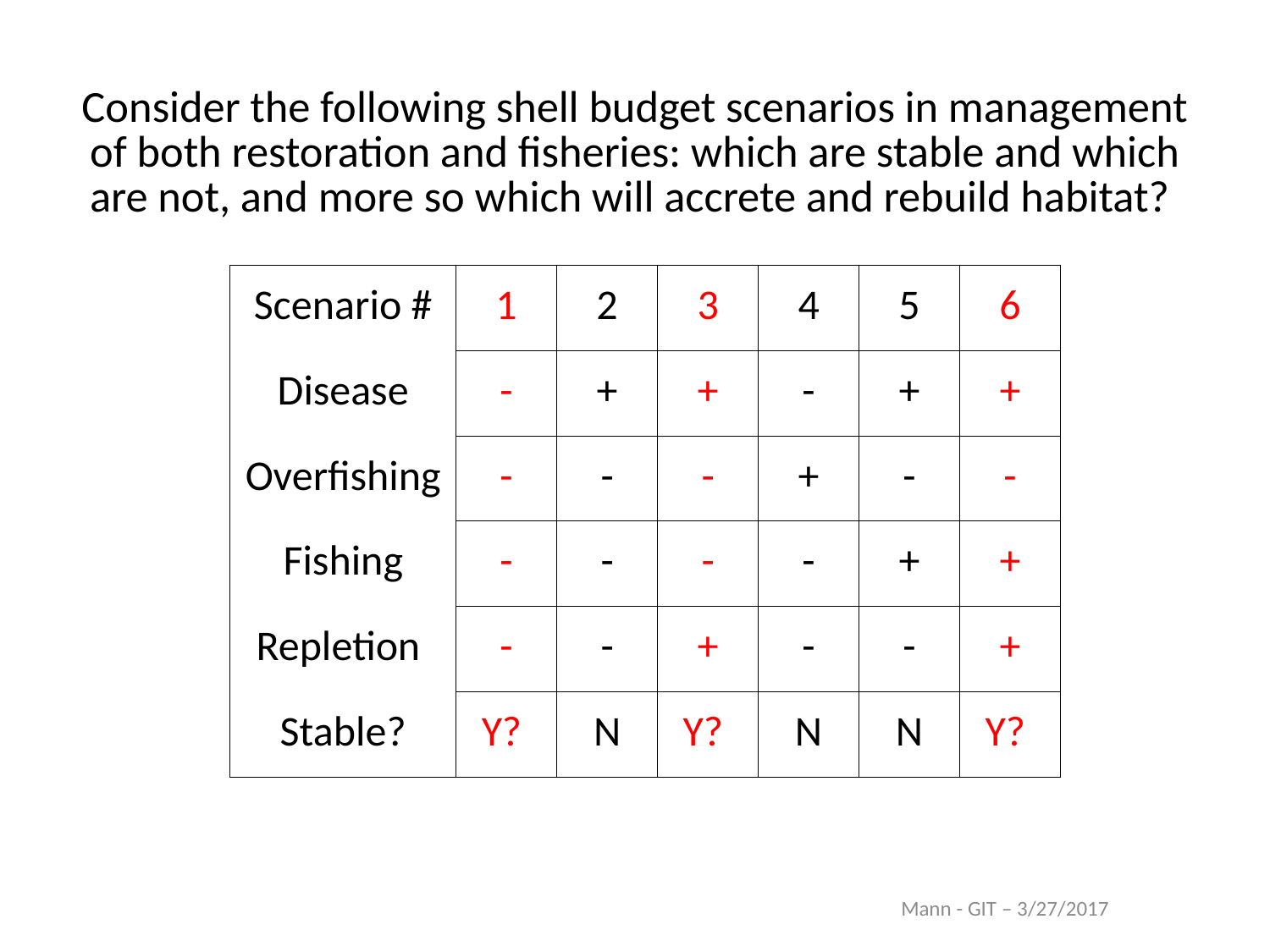

# Consider the following shell budget scenarios in management of both restoration and fisheries: which are stable and which are not, and more so which will accrete and rebuild habitat?
| Scenario # | 1 | 2 | 3 | 4 | 5 | 6 |
| --- | --- | --- | --- | --- | --- | --- |
| Disease | - | + | + | - | + | + |
| Overfishing | - | - | - | + | - | - |
| Fishing | - | - | - | - | + | + |
| Repletion | - | - | + | - | - | + |
| Stable? | Y? | N | Y? | N | N | Y? |
Mann - GIT – 3/27/2017